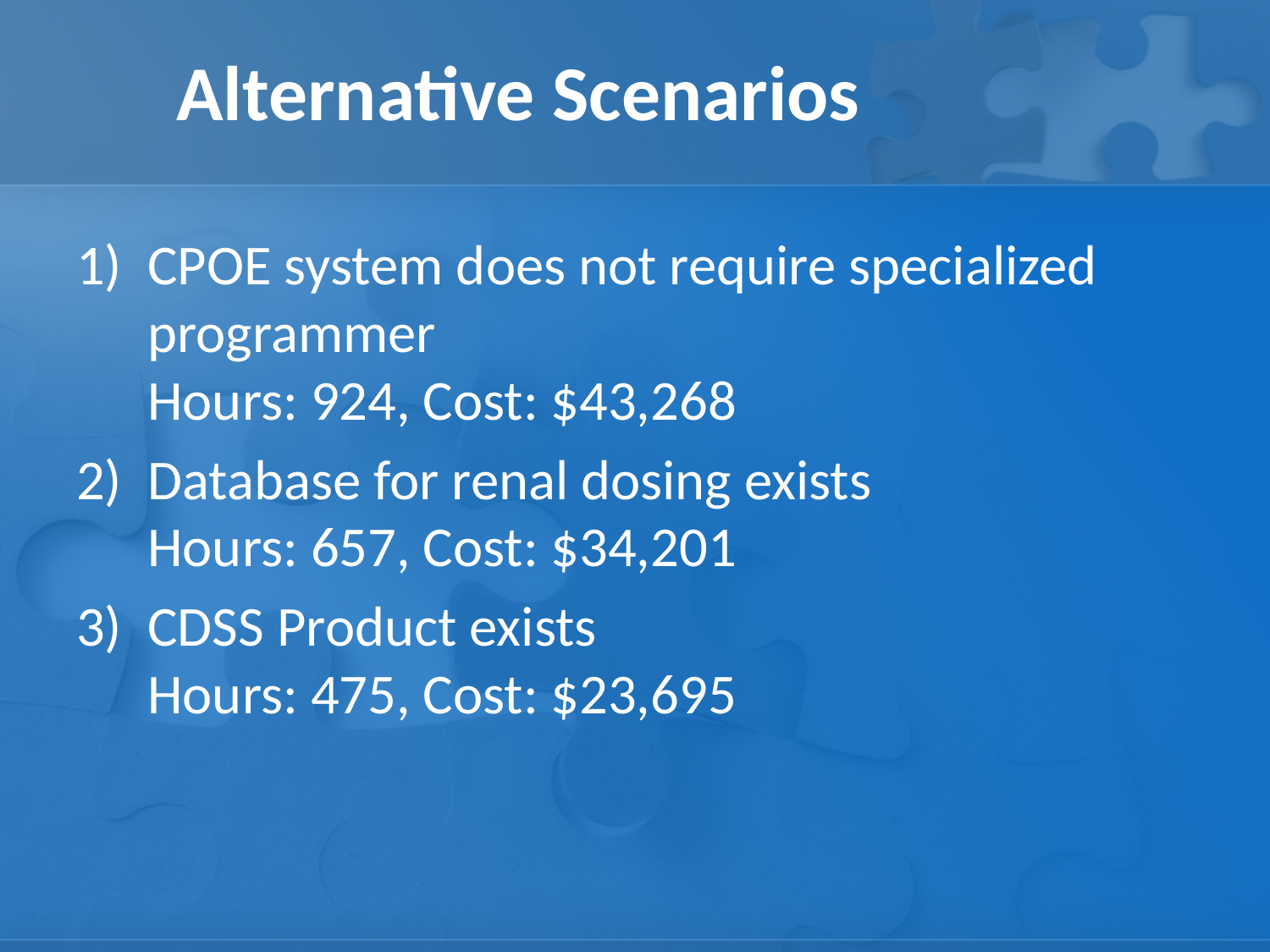

# Alternative Scenarios
CPOE system does not require specialized programmer
Hours: 924, Cost: $43,268
Database for renal dosing exists
Hours: 657, Cost: $34,201
CDSS Product exists
Hours: 475, Cost: $23,695